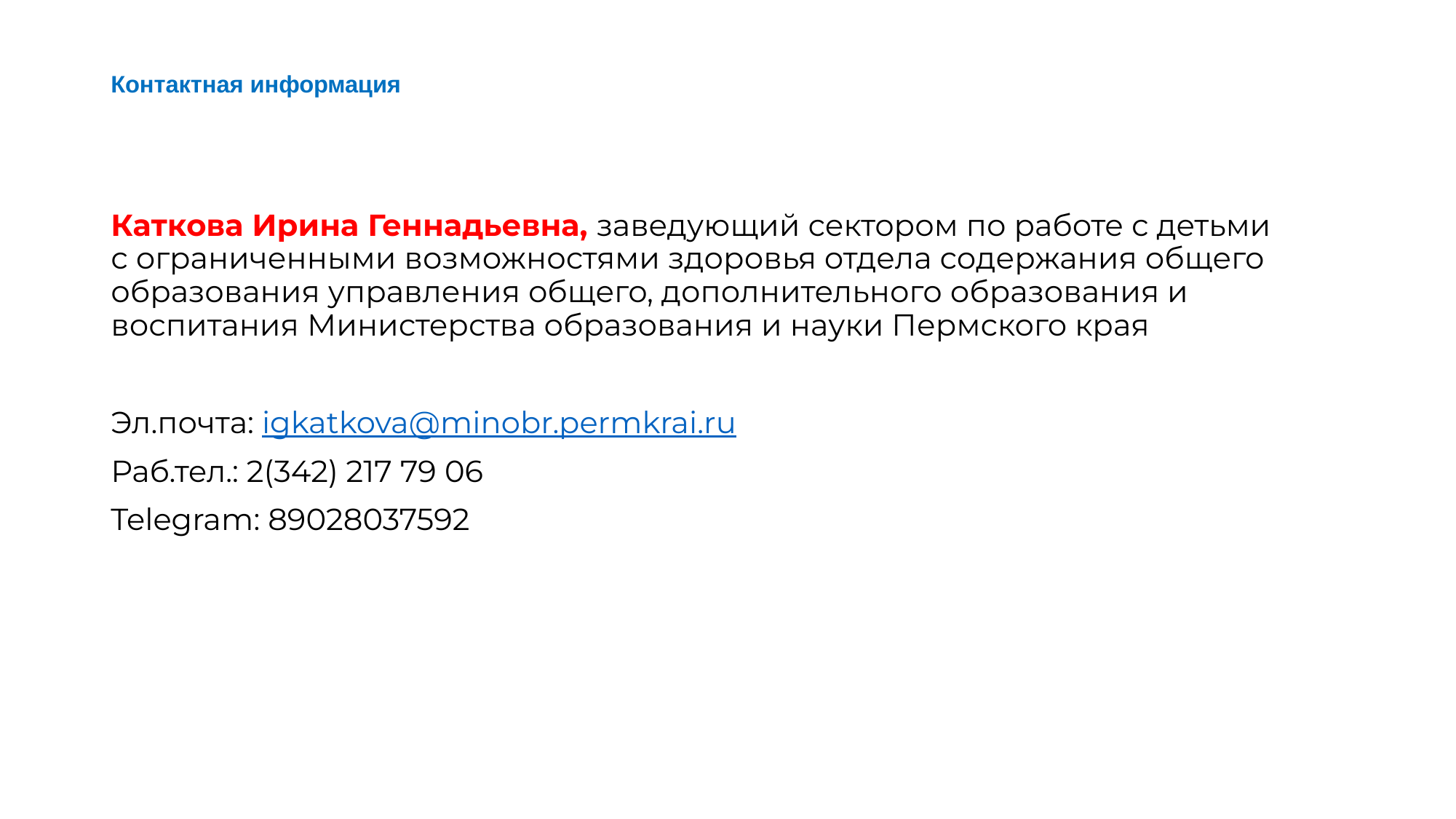

# Контактная информация

Каткова Ирина Геннадьевна, заведующий сектором по работе с детьми
с ограниченными возможностями здоровья отдела содержания общего образования управления общего, дополнительного образования и воспитания Министерства образования и науки Пермского края

Эл.почта: igkatkova@minobr.permkrai.ru
Раб.тел.: 2(342) 217 79 06
Telegram: 89028037592